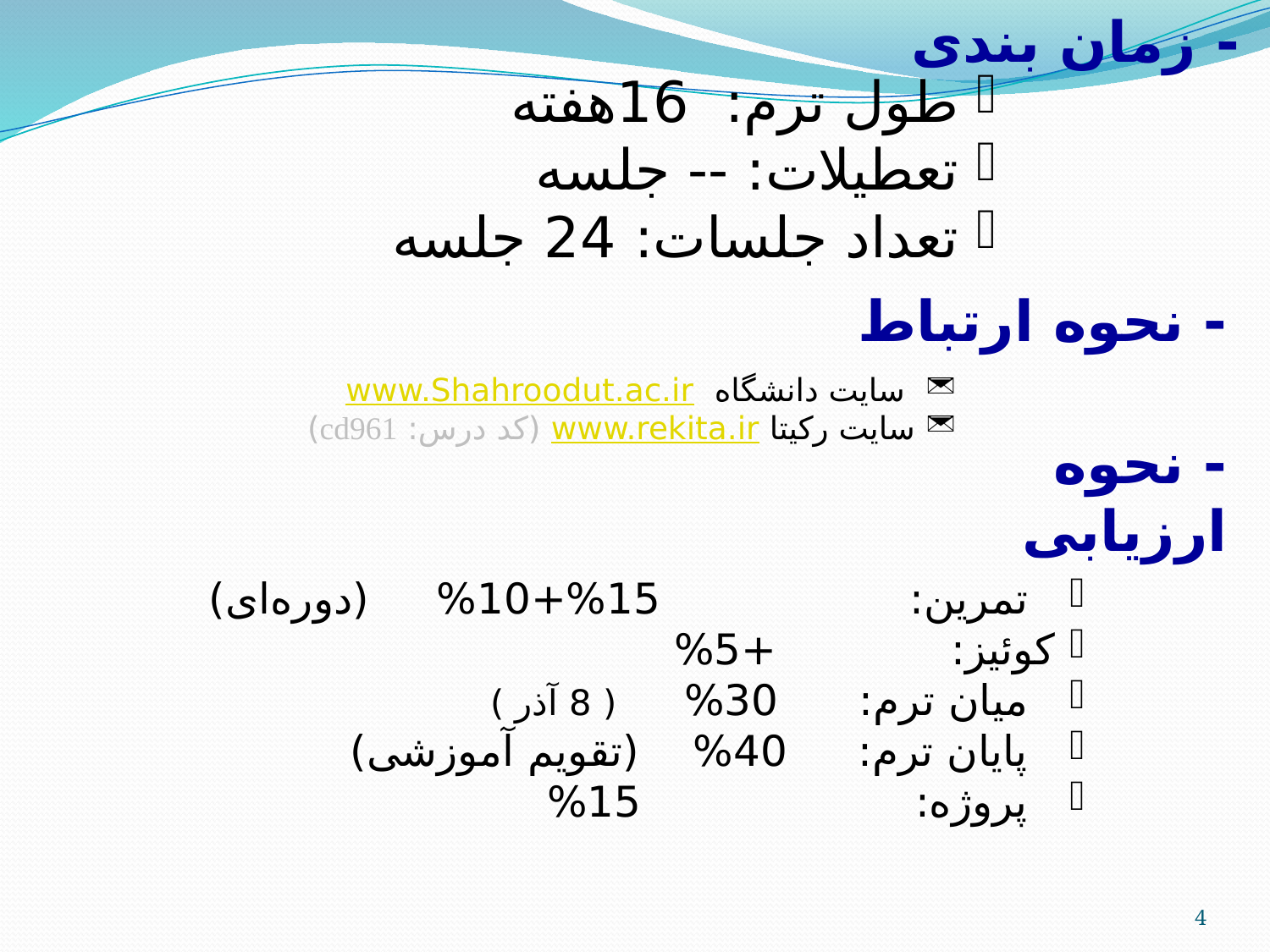

# - زمان بندی
 طول ترم:  16هفته
 تعطيلات: -- جلسه
 تعداد جلسات: 24 جلسه
- نحوه ارتباط
  سایت دانشگاه  www.Shahroodut.ac.ir
 سایت رکیتا www.rekita.ir 	(کد درس: cd961)
- نحوه ارزیابی
  تمرین: 		 	 15%+10%     (دوره‌ای)
کوئیز:			 +5%
  ميان ترم:    	 	 30%     ( 8 آذر )
  پایان ترم:   		 40%    (تقویم آموزشی)
  پروژه:  			  15%
4